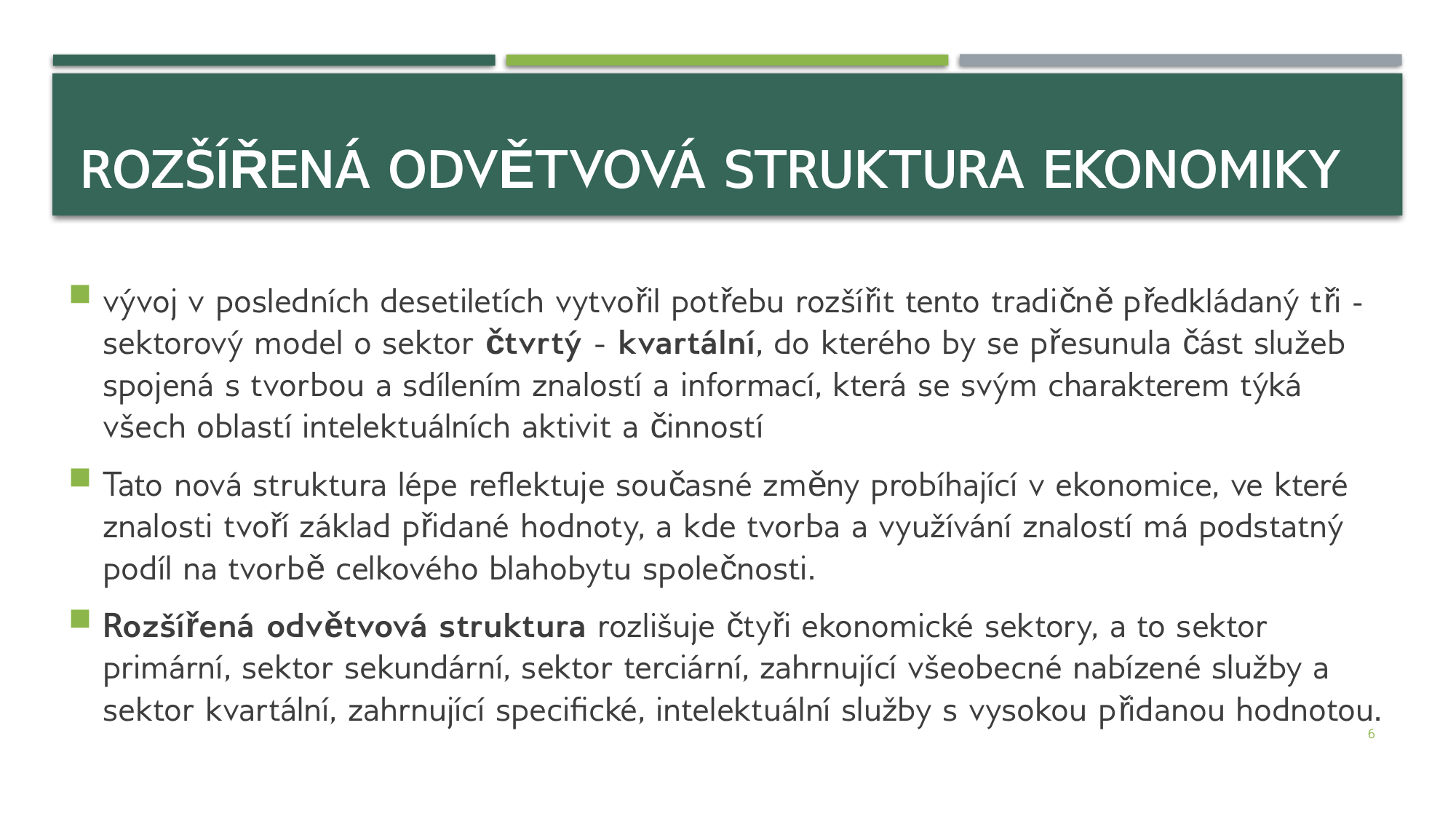

# rozšířená odvětvová struktura ekonomiky
vývoj v posledních desetiletích vytvořil potřebu rozšířit tento tradičně předkládaný tři - sektorový model o sektor čtvrtý - kvartální, do kterého by se přesunula část služeb spojená s tvorbou a sdílením znalostí a informací, která se svým charakterem týká všech oblastí intelektuálních aktivit a činností
Tato nová struktura lépe reflektuje současné změny probíhající v ekonomice, ve které znalosti tvoří základ přidané hodnoty, a kde tvorba a využívání znalostí má podstatný podíl na tvorbě celkového blahobytu společnosti.
Rozšířená odvětvová struktura rozlišuje čtyři ekonomické sektory, a to sektor primární, sektor sekundární, sektor terciární, zahrnující všeobecné nabízené služby a sektor kvartální, zahrnující specifické, intelektuální služby s vysokou přidanou hodnotou.
6